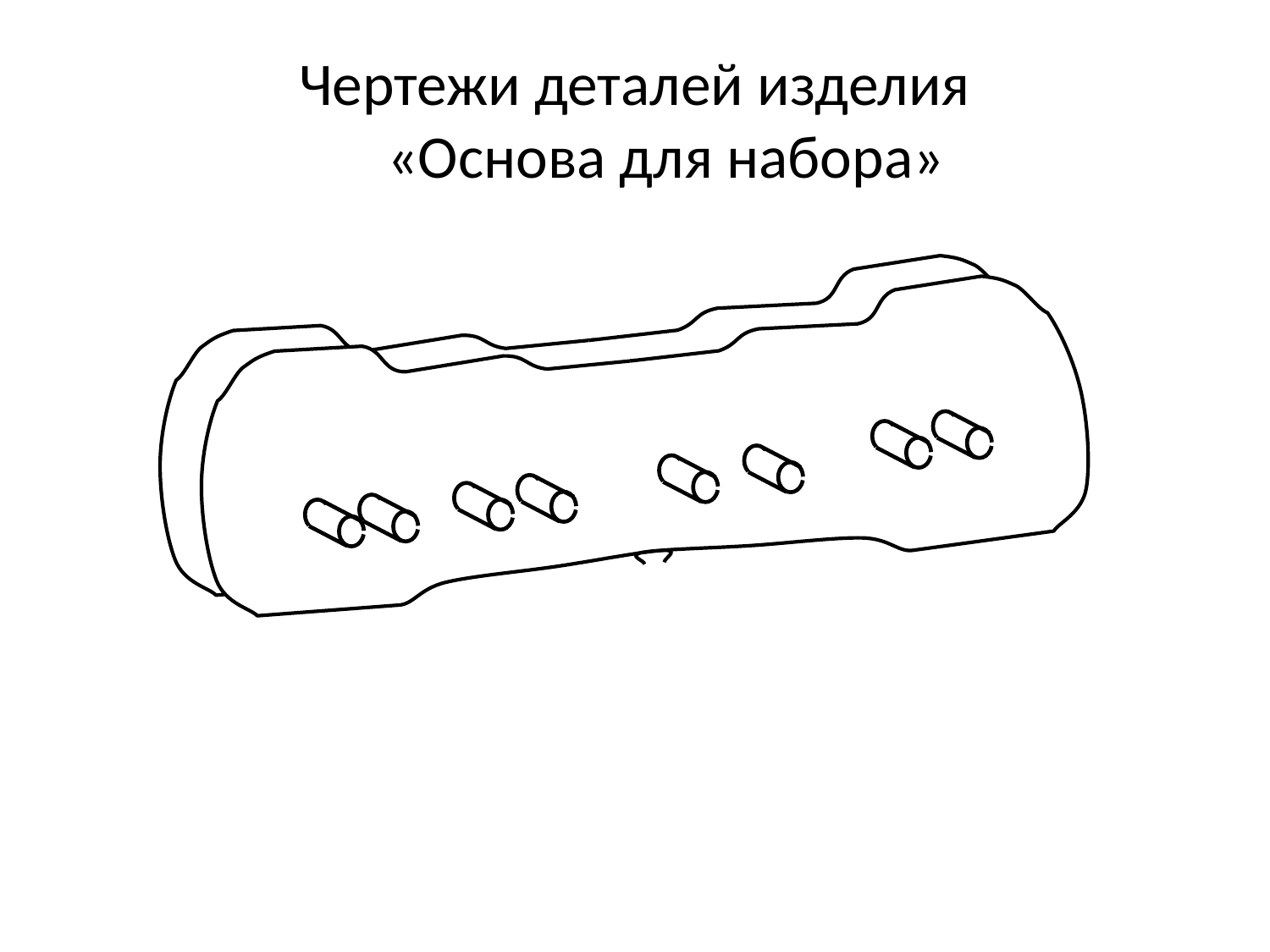

# Чертежи деталей изделия «Основа для набора»